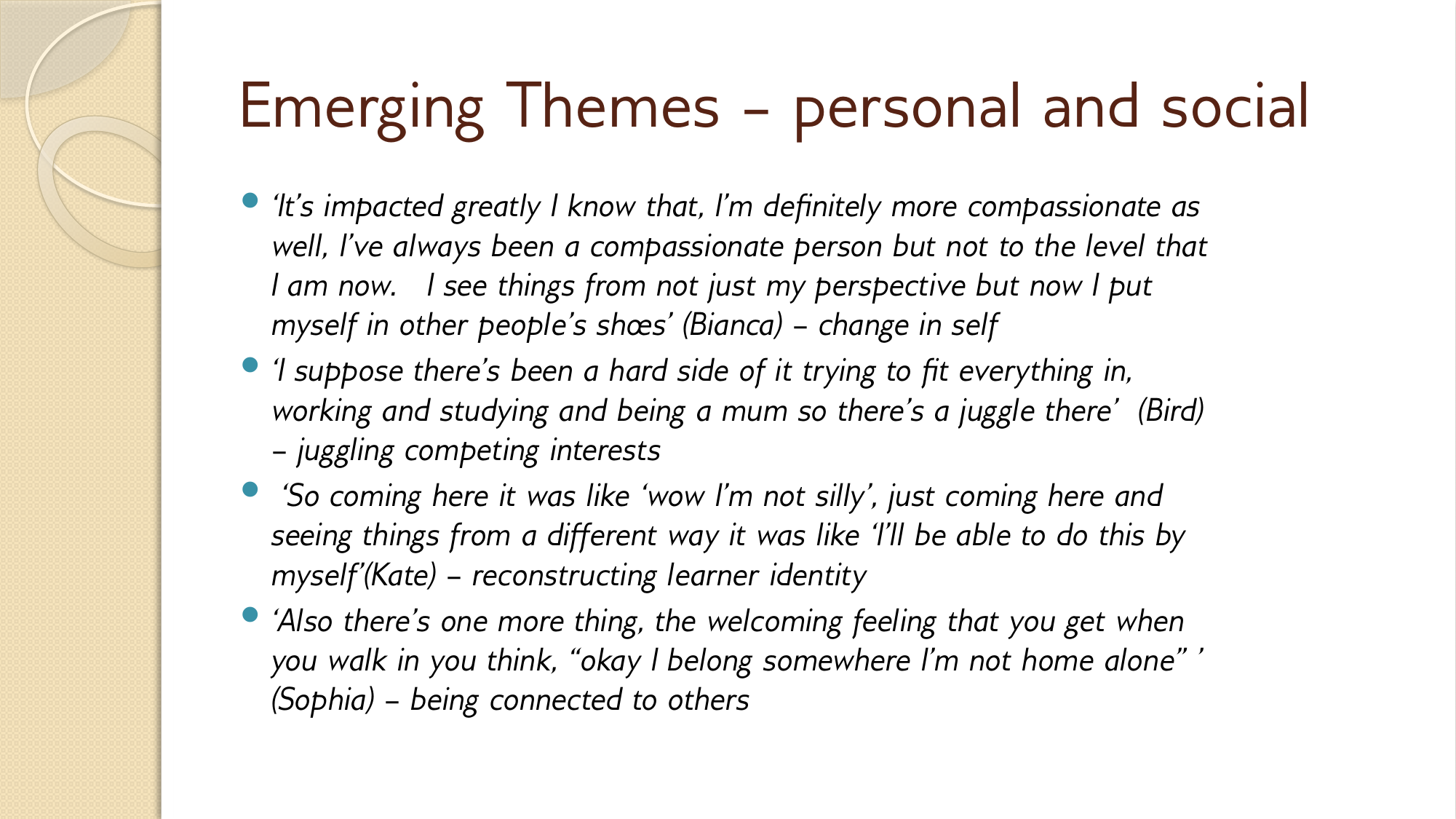

# Emerging Themes – personal and social
‘It’s impacted greatly I know that, I’m definitely more compassionate as well, I’ve always been a compassionate person but not to the level that I am now.   I see things from not just my perspective but now I put myself in other people’s shoes’ (Bianca) – change in self
‘I suppose there’s been a hard side of it trying to fit everything in, working and studying and being a mum so there’s a juggle there’  (Bird) – juggling competing interests
 ‘So coming here it was like ‘wow I’m not silly’, just coming here and seeing things from a different way it was like ‘I’ll be able to do this by myself’(Kate) – reconstructing learner identity
‘Also there’s one more thing, the welcoming feeling that you get when you walk in you think, “okay I belong somewhere I’m not home alone” ’ (Sophia) – being connected to others